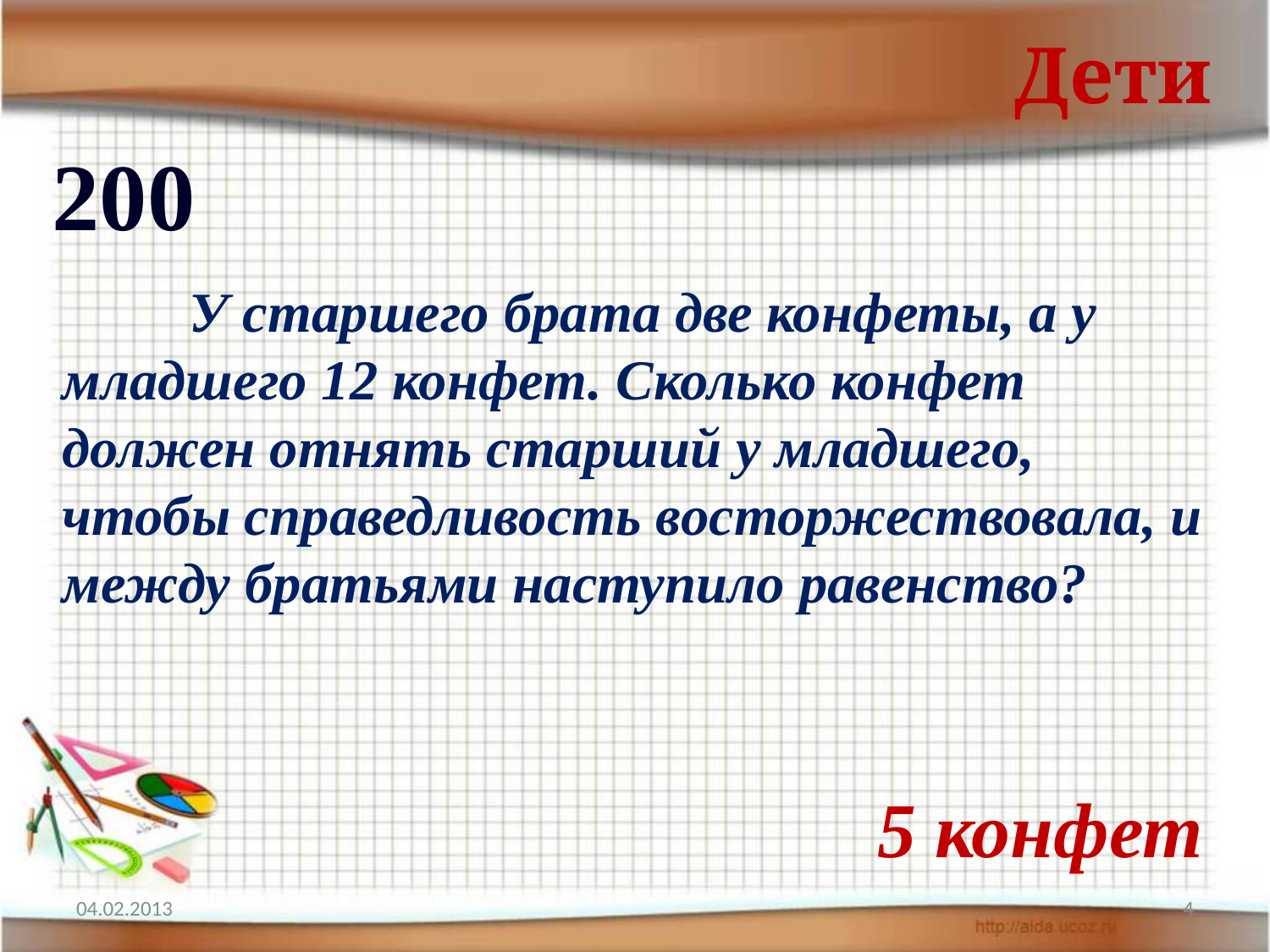

Дети
200
	У старшего брата две конфеты, а у младшего 12 конфет. Сколько конфет должен отнять старший у младшего, чтобы справедливость восторжествовала, и между братьями наступило равенство?
5 конфет
04.02.2013
4